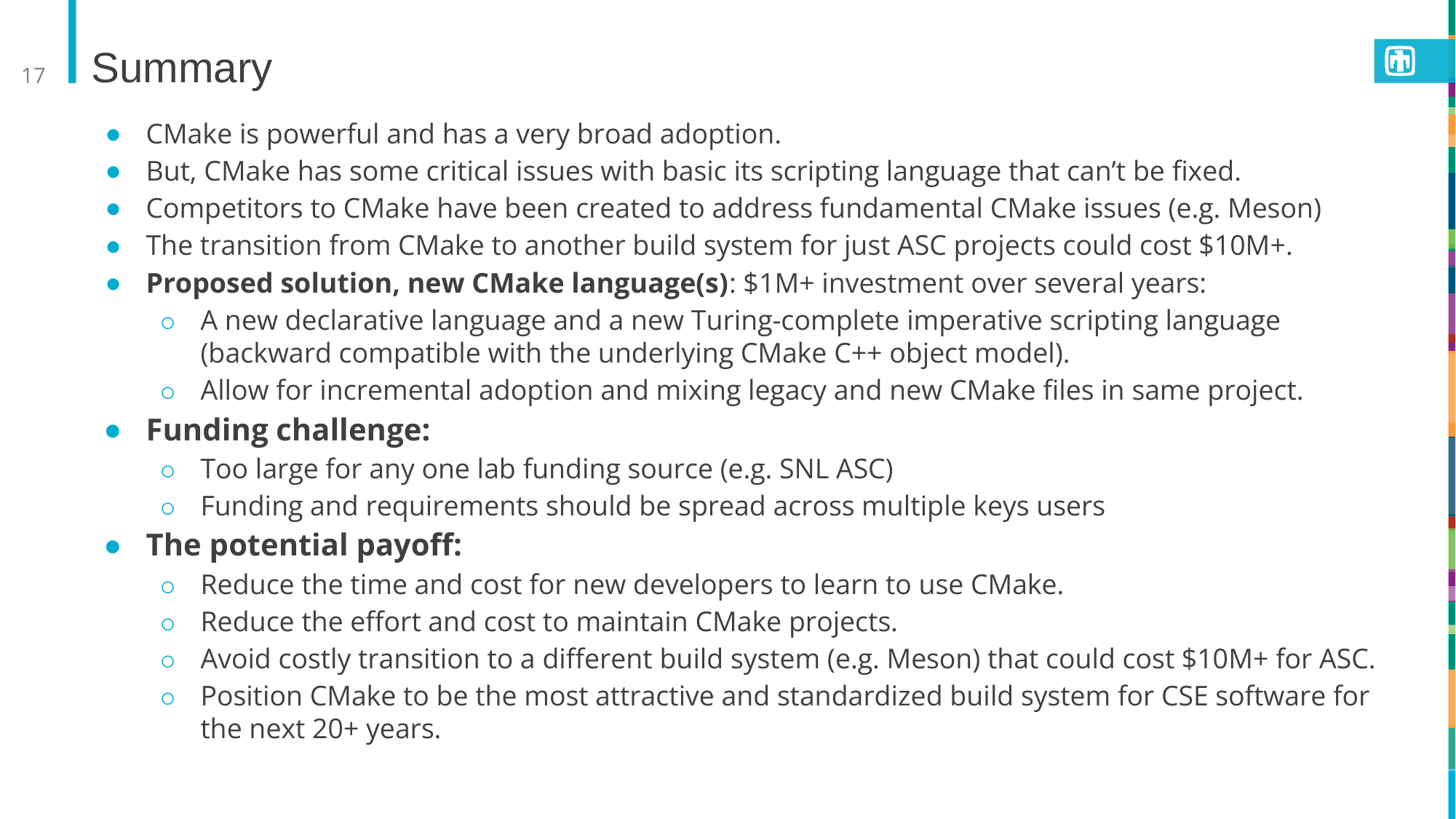

17
# Summary
CMake is powerful and has a very broad adoption.
But, CMake has some critical issues with basic its scripting language that can’t be fixed.
Competitors to CMake have been created to address fundamental CMake issues (e.g. Meson)
The transition from CMake to another build system for just ASC projects could cost $10M+.
Proposed solution, new CMake language(s): $1M+ investment over several years:
A new declarative language and a new Turing-complete imperative scripting language (backward compatible with the underlying CMake C++ object model).
Allow for incremental adoption and mixing legacy and new CMake files in same project.
Funding challenge:
Too large for any one lab funding source (e.g. SNL ASC)
Funding and requirements should be spread across multiple keys users
The potential payoff:
Reduce the time and cost for new developers to learn to use CMake.
Reduce the effort and cost to maintain CMake projects.
Avoid costly transition to a different build system (e.g. Meson) that could cost $10M+ for ASC.
Position CMake to be the most attractive and standardized build system for CSE software for the next 20+ years.